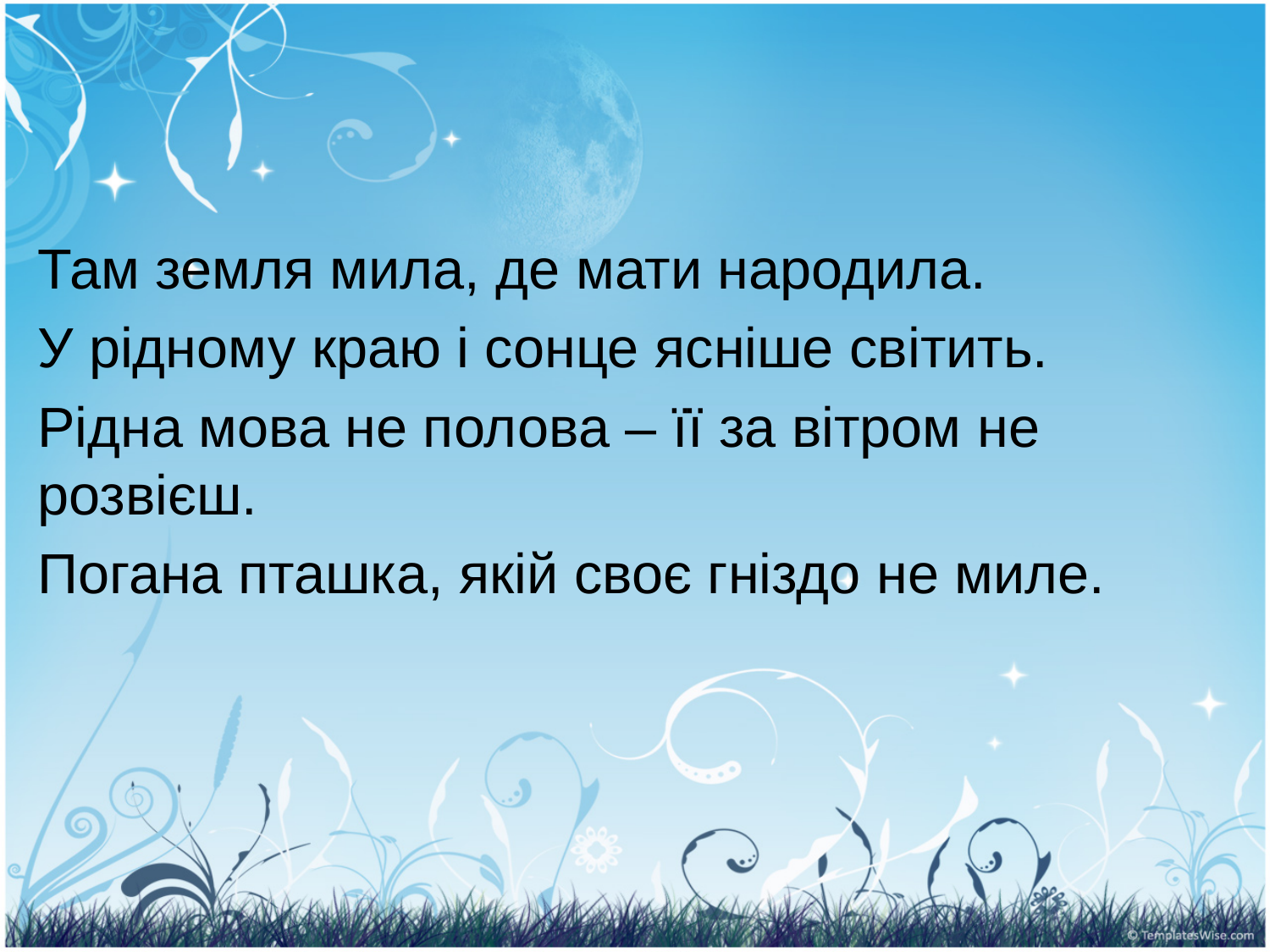

Там земля мила, де мати народила.
У рідному краю і сонце ясніше світить.
Рідна мова не полова – її за вітром не розвієш.
Погана пташка, якій своє гніздо не миле.